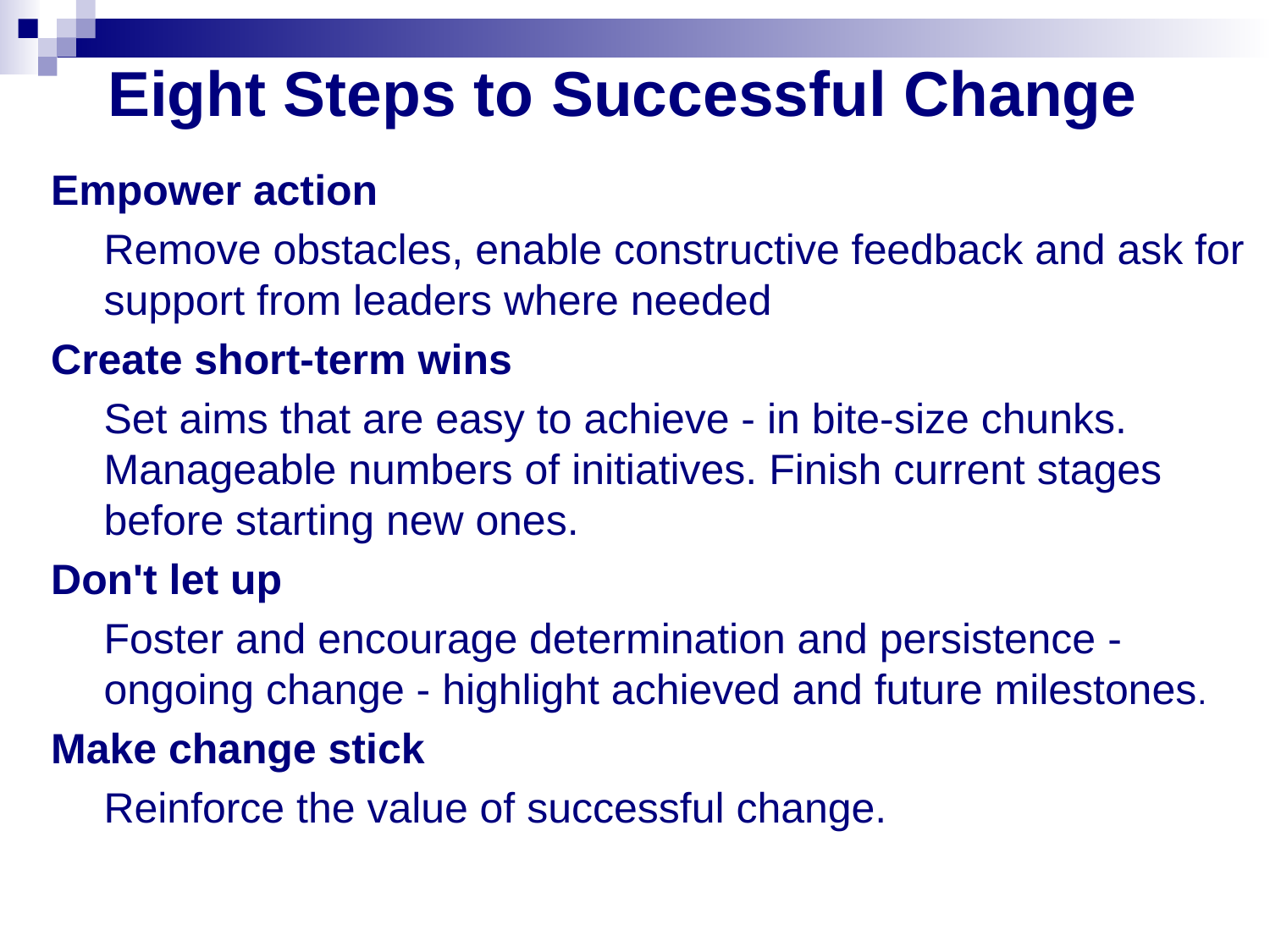

# Eight Steps to Successful Change‘
Empower action
Remove obstacles, enable constructive feedback and ask for support from leaders where needed
Create short-term wins
Set aims that are easy to achieve - in bite-size chunks. Manageable numbers of initiatives. Finish current stages before starting new ones.
Don't let up
Foster and encourage determination and persistence - ongoing change - highlight achieved and future milestones.
Make change stick
Reinforce the value of successful change.